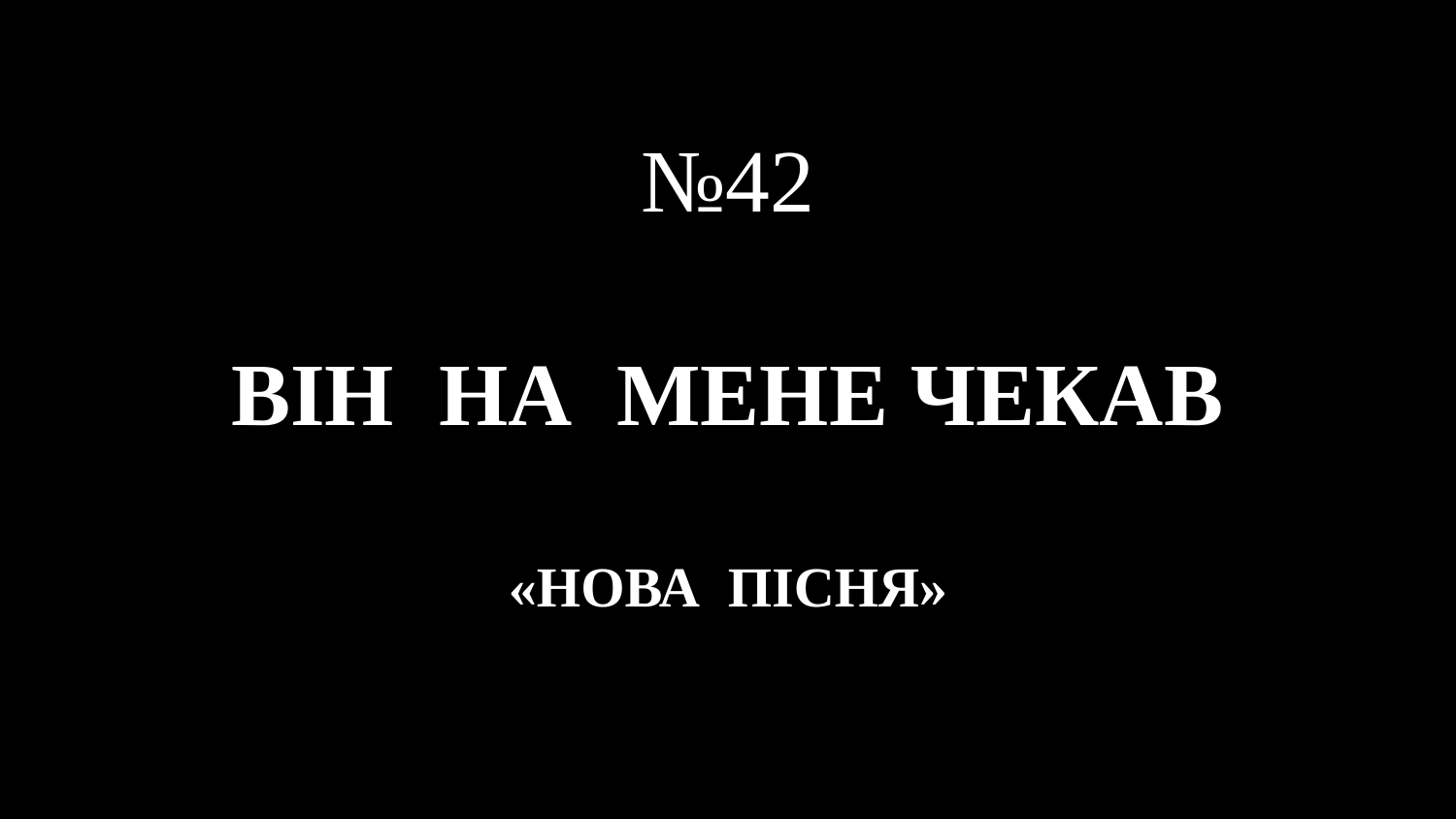

# №42 ВІН  НА  МЕНЕ ЧЕКАВ «НОВА  ПІСНЯ»